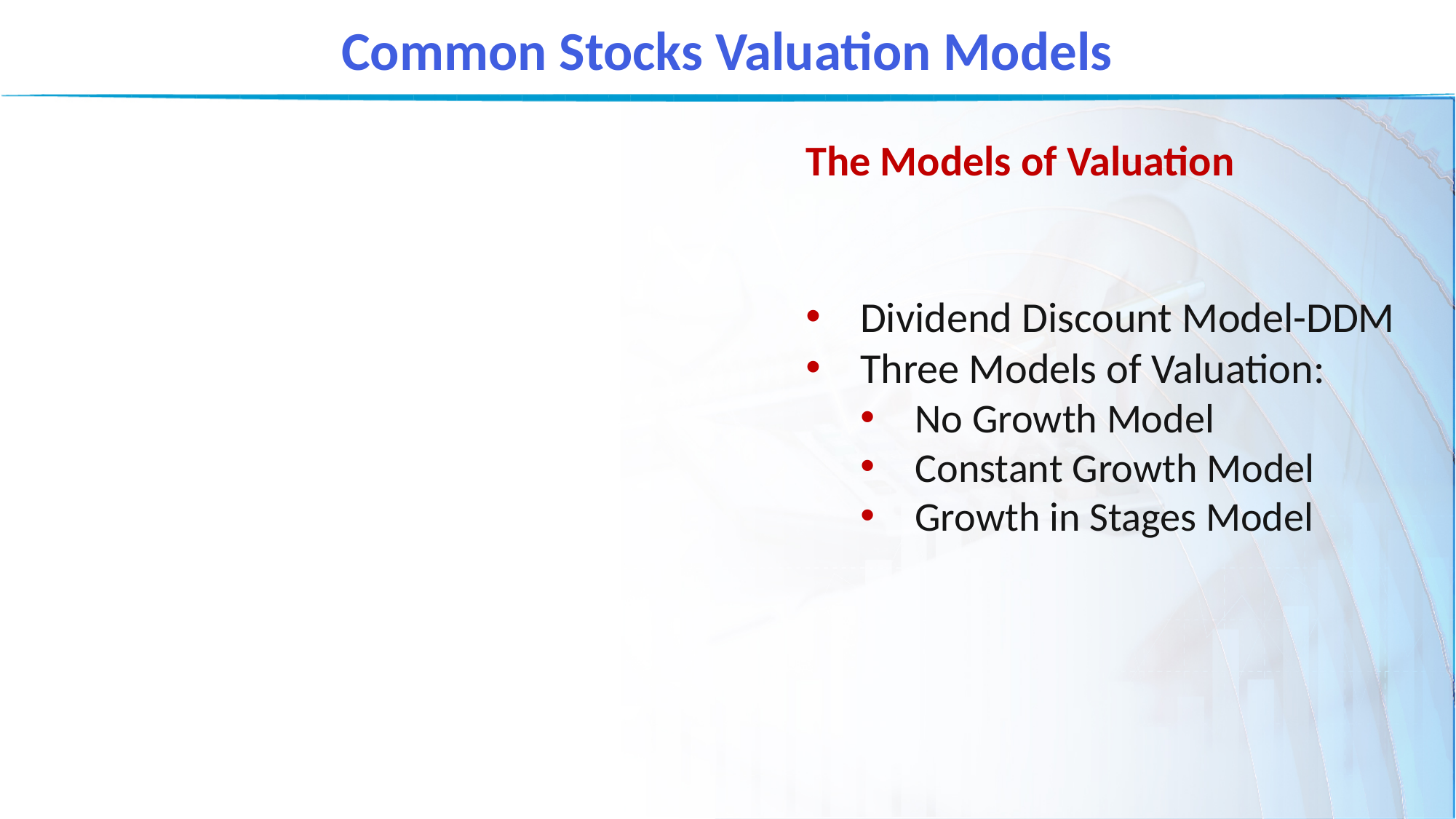

Common Stocks Valuation Models
The Models of Valuation

Dividend Discount Model-DDM
Three Models of Valuation:
No Growth Model
Constant Growth Model
Growth in Stages Model